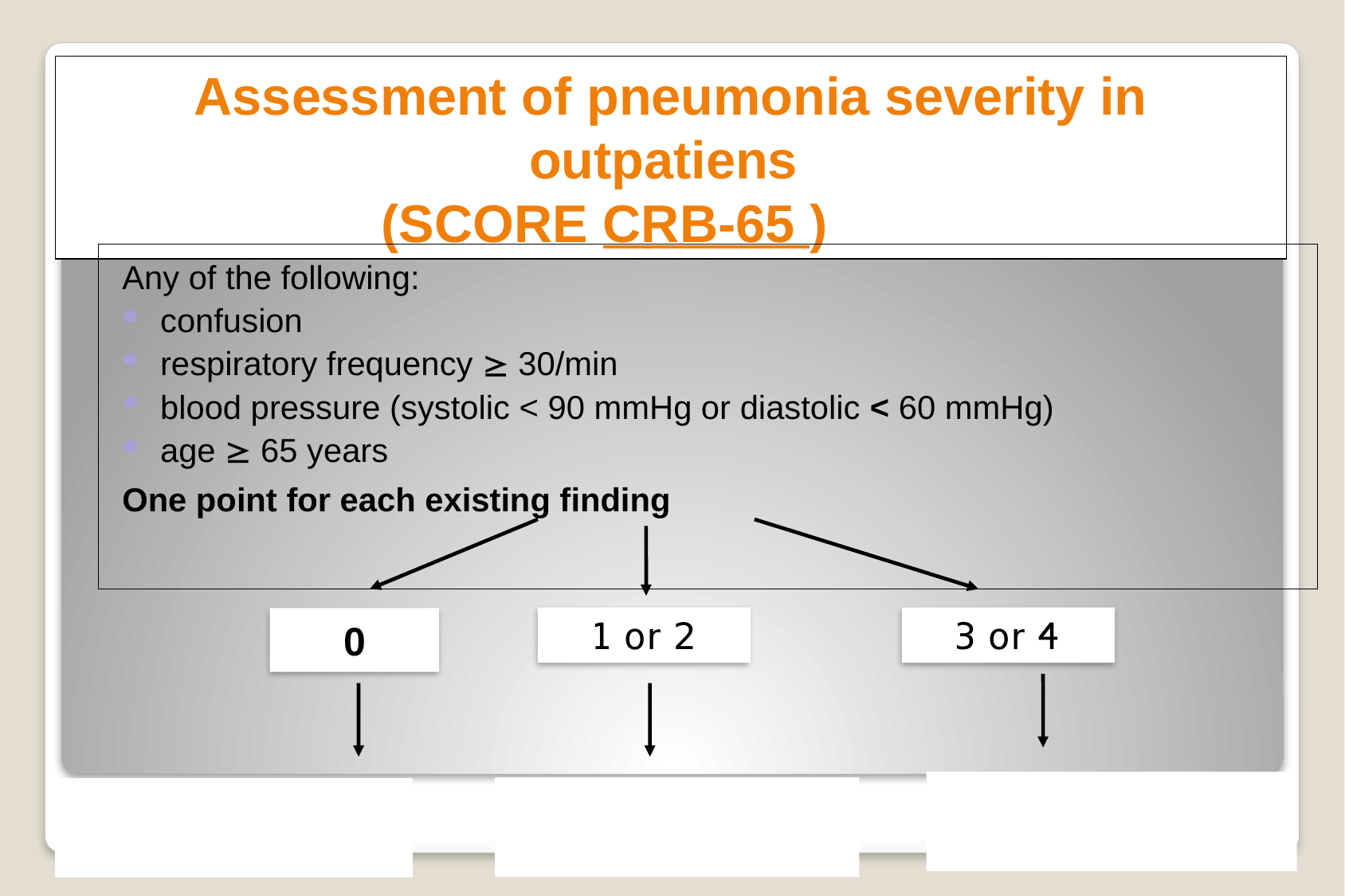

Assessment of pneumonia severity in outpatiens
  (SCORE CRB-65 )
Any of the following:
confusion
respiratory frequency ≥ 30/min
blood pressure (systolic < 90 mmHg or diastolic < 60 mmHg)
age ≥ 65 years
One point for each existing finding

0
1 or 2
3 or 4
0

Urgent admittance
to the hospital
  Consider hospital treatment
Possible treatment
in home